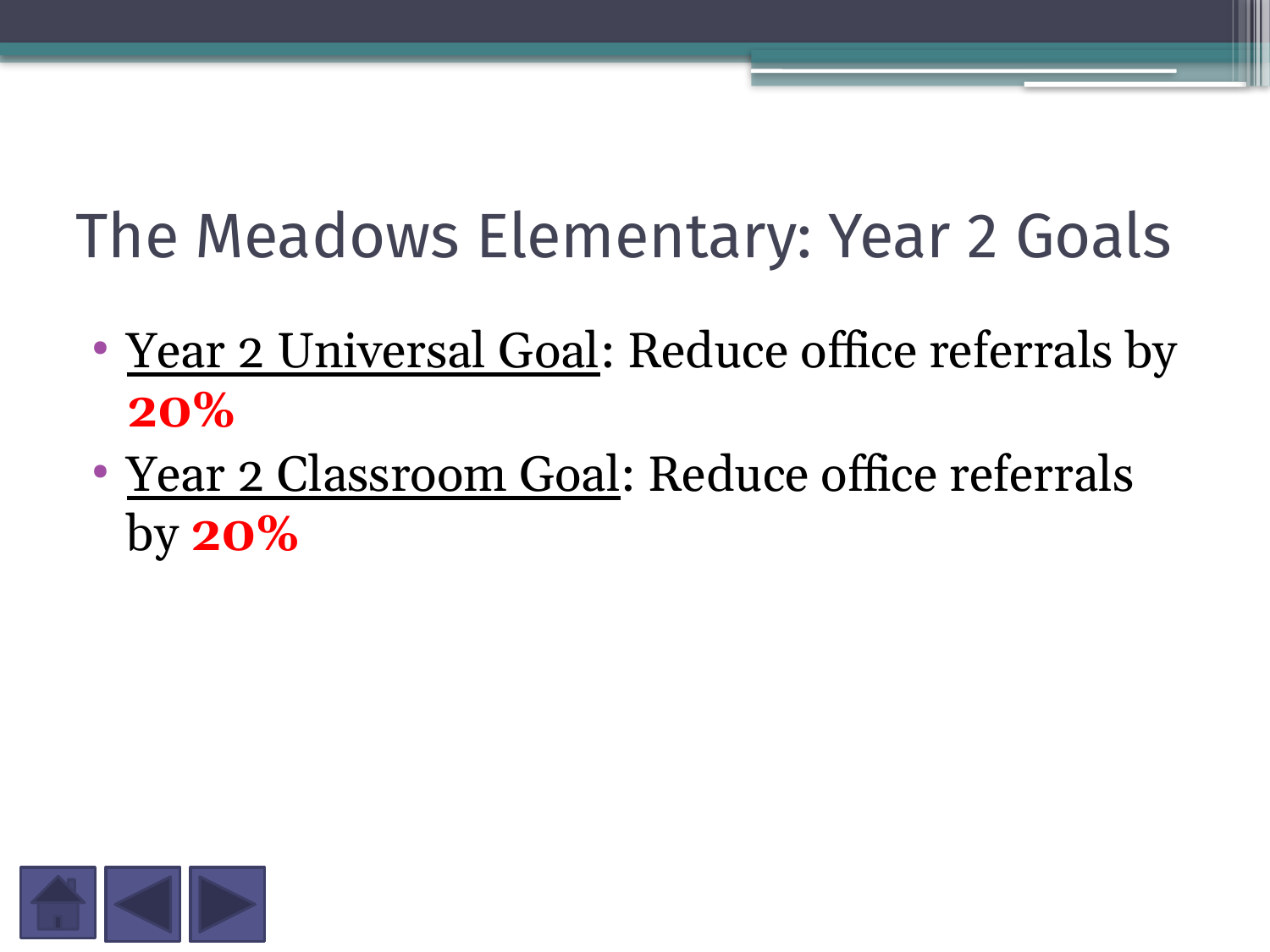

# The Meadows Elementary: Year 2 Goals
Year 2 Universal Goal: Reduce office referrals by 20%
Year 2 Classroom Goal: Reduce office referrals by 20%